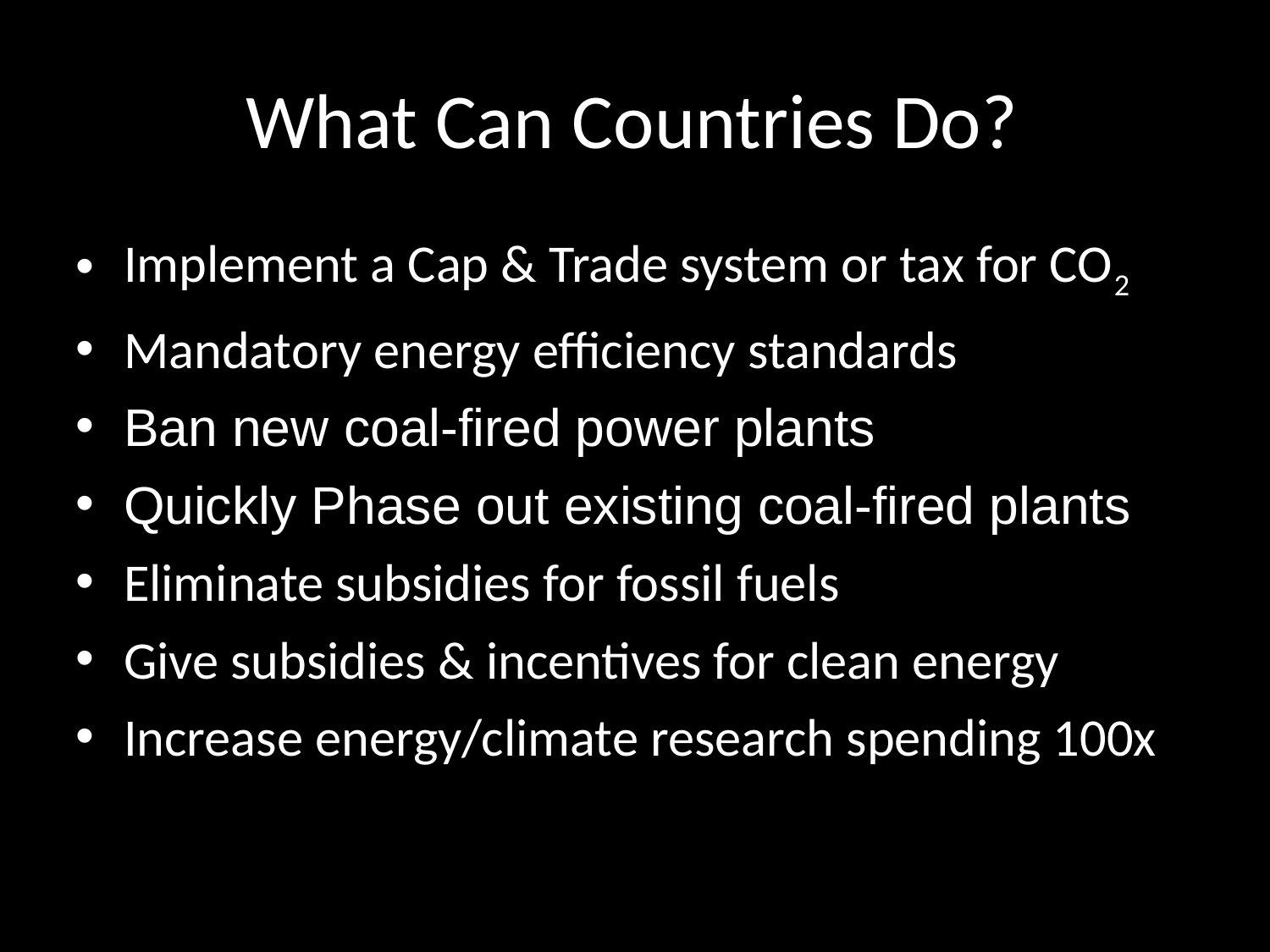

# What Can Countries Do?
Implement a Cap & Trade system or tax for CO2
Mandatory energy efficiency standards
Ban new coal-fired power plants
Quickly Phase out existing coal-fired plants
Eliminate subsidies for fossil fuels
Give subsidies & incentives for clean energy
Increase energy/climate research spending 100x